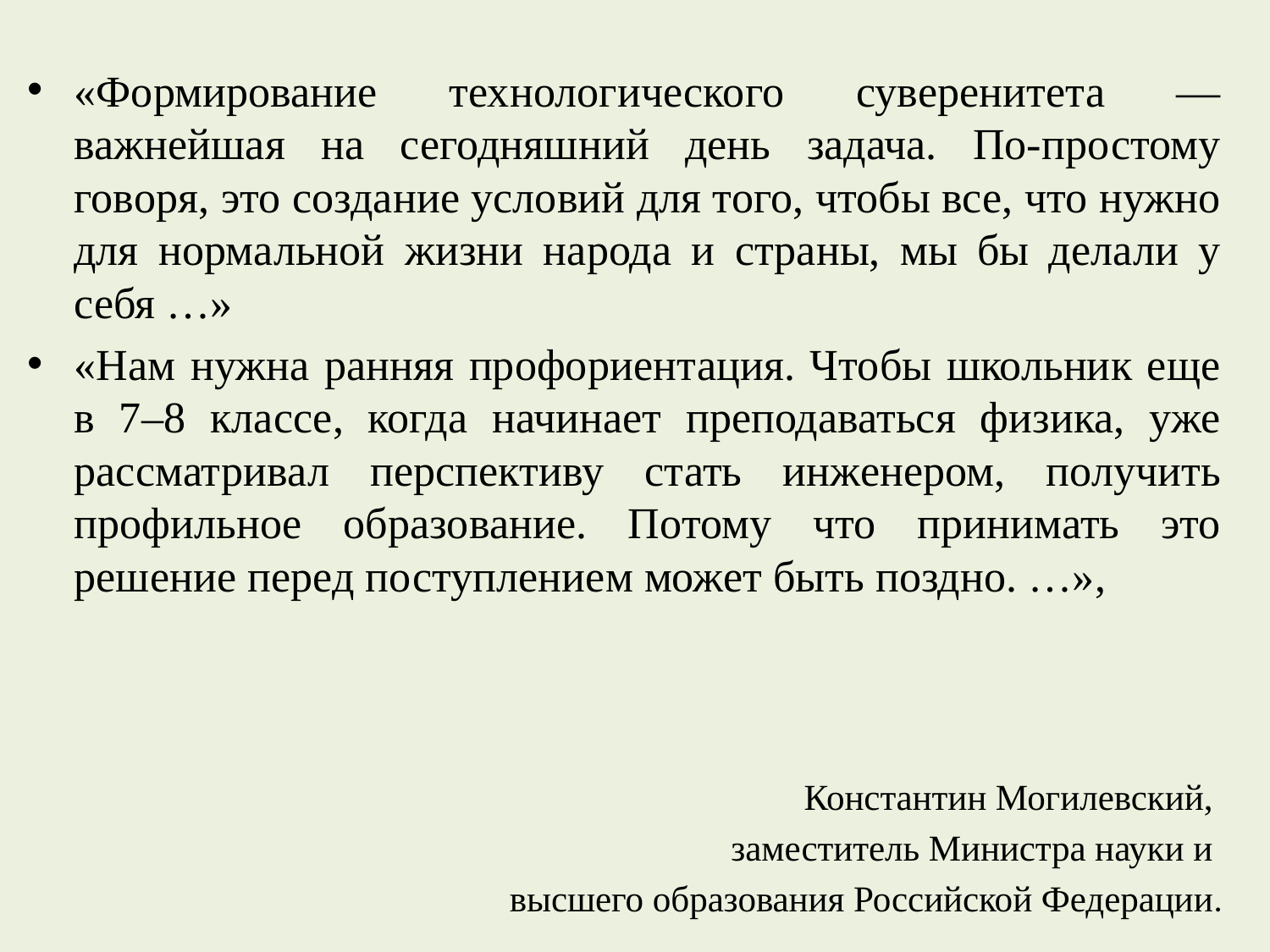

«Формирование технологического суверенитета — важнейшая на сегодняшний день задача. По-простому говоря, это создание условий для того, чтобы все, что нужно для нормальной жизни народа и страны, мы бы делали у себя …»
«Нам нужна ранняя профориентация. Чтобы школьник еще в 7–8 классе, когда начинает преподаваться физика, уже рассматривал перспективу стать инженером, получить профильное образование. Потому что принимать это решение перед поступлением может быть поздно. …»,

Константин Могилевский,
заместитель Министра науки и
высшего образования Российской Федерации.